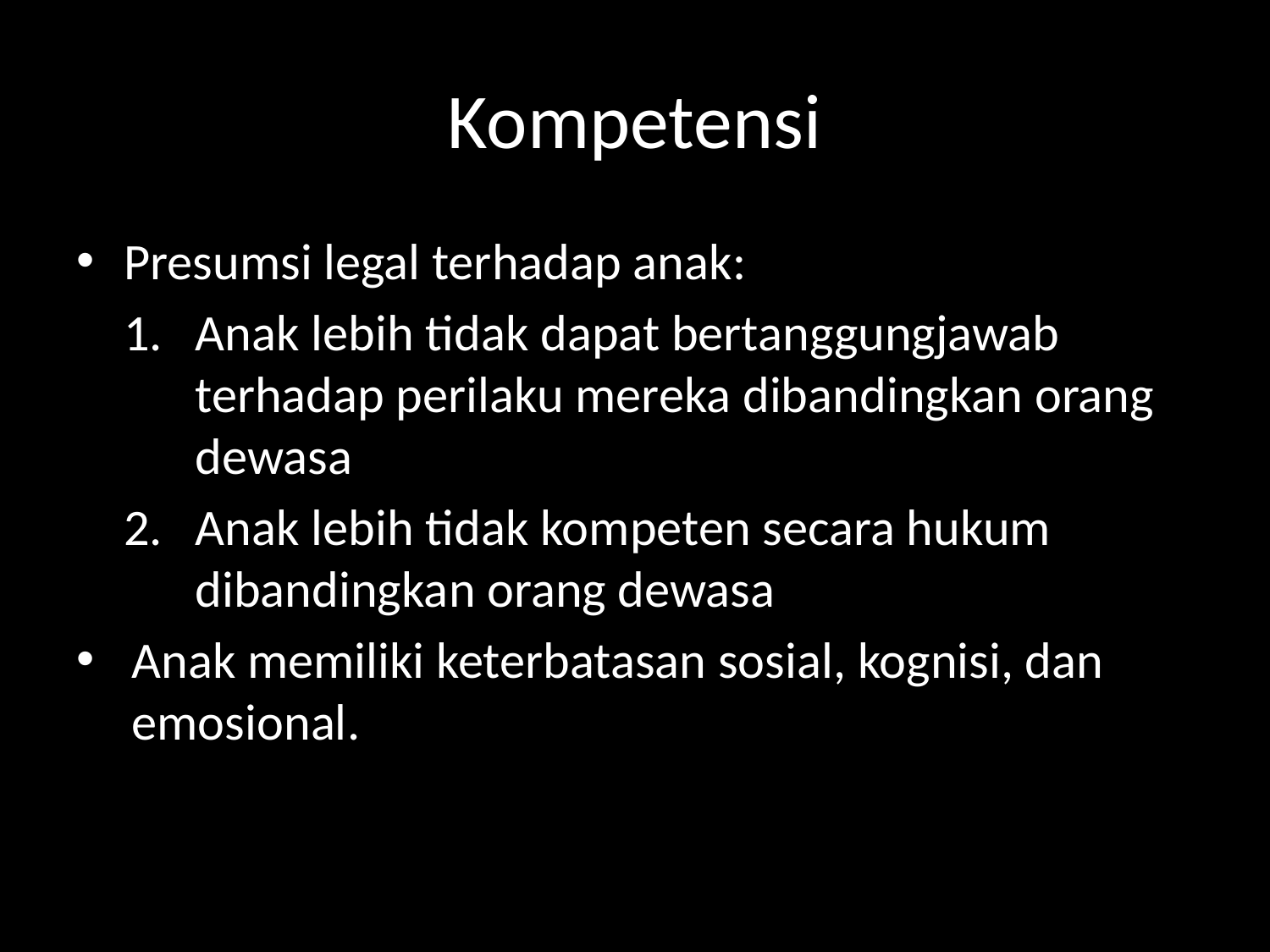

# Kompetensi
Presumsi legal terhadap anak:
Anak lebih tidak dapat bertanggungjawab terhadap perilaku mereka dibandingkan orang dewasa
Anak lebih tidak kompeten secara hukum dibandingkan orang dewasa
Anak memiliki keterbatasan sosial, kognisi, dan emosional.